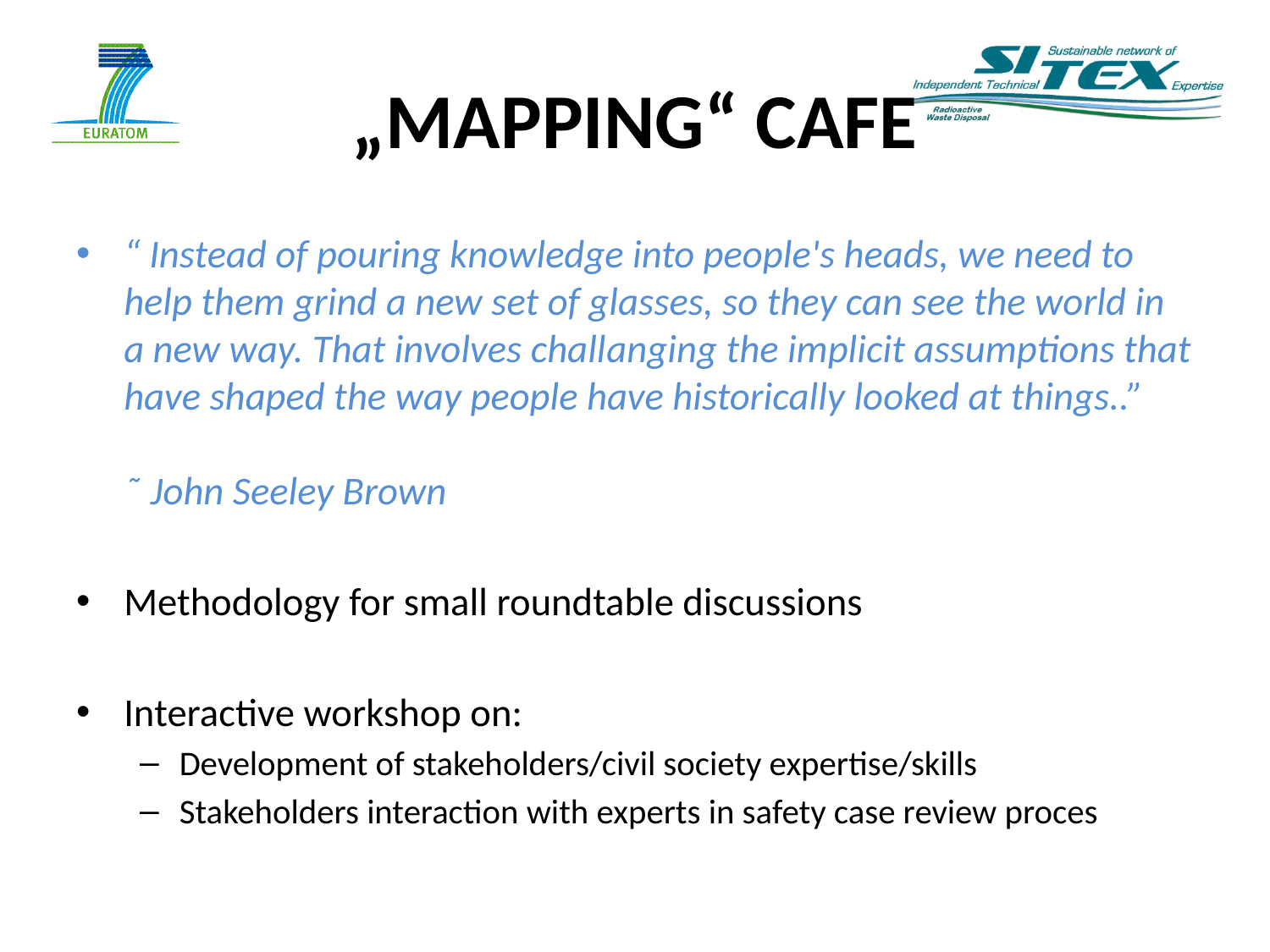

# „MAPPING“ CAFE
“ Instead of pouring knowledge into people's heads, we need to help them grind a new set of glasses, so they can see the world in a new way. That involves challanging the implicit assumptions that have shaped the way people have historically looked at things..”
˜ John Seeley Brown

Methodology for small roundtable discussions

Interactive workshop on:
Development of stakeholders/civil society expertise/skills
Stakeholders interaction with experts in safety case review proces